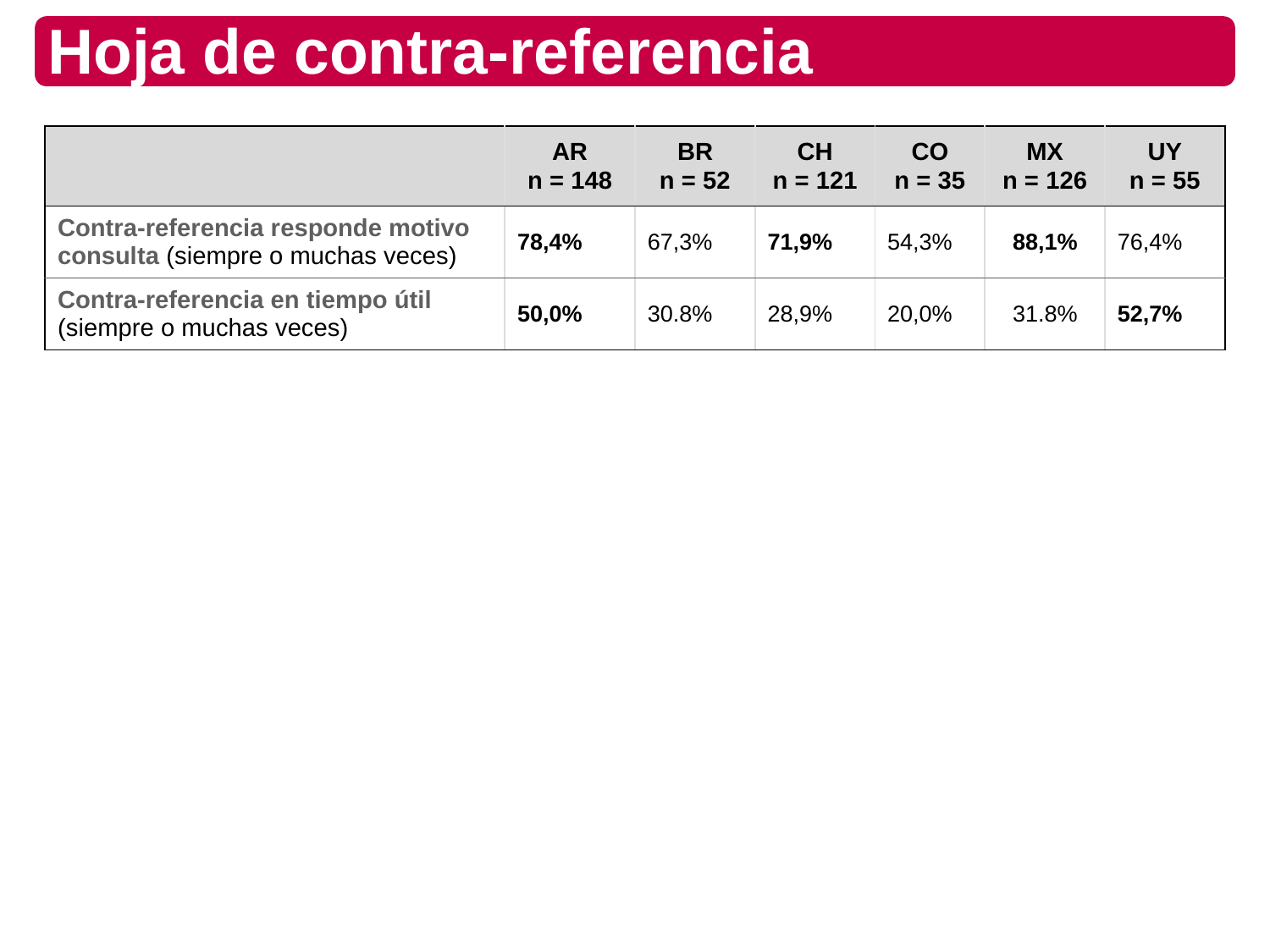

Hoja de contra-referencia
|  | AR n = 148 | BR n = 52 | CH n = 121 | CO n = 35 | MX n = 126 | UY n = 55 |
| --- | --- | --- | --- | --- | --- | --- |
| Contra-referencia responde motivo consulta (siempre o muchas veces) | 78,4% | 67,3% | 71,9% | 54,3% | 88,1% | 76,4% |
| Contra-referencia en tiempo útil (siempre o muchas veces) | 50,0% | 30.8% | 28,9% | 20,0% | 31.8% | 52,7% |